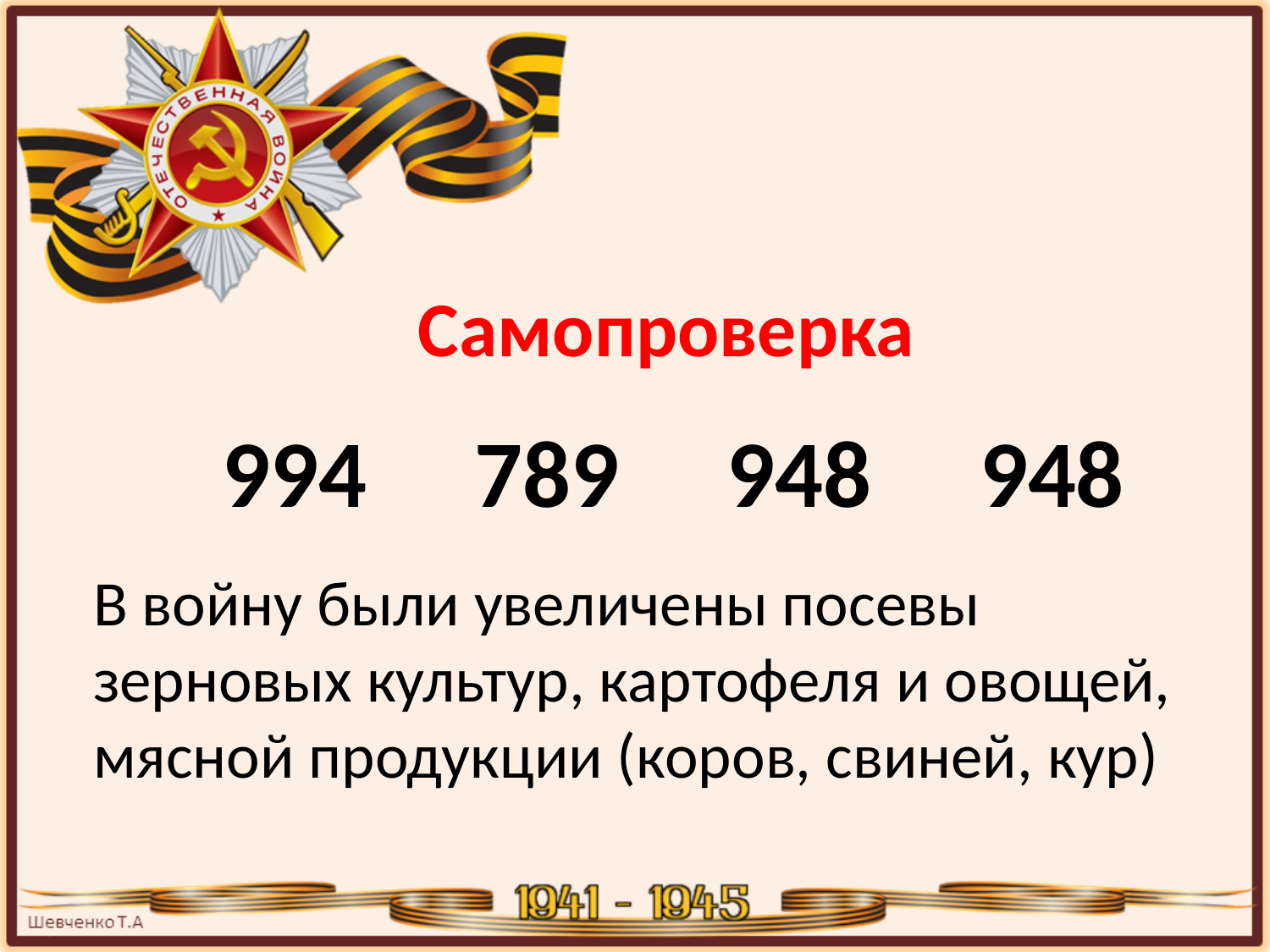

# Самопроверка
994     789     948     948
В войну были увеличены посевы
зерновых культур, картофеля и овощей,
мясной продукции (коров, свиней, кур)